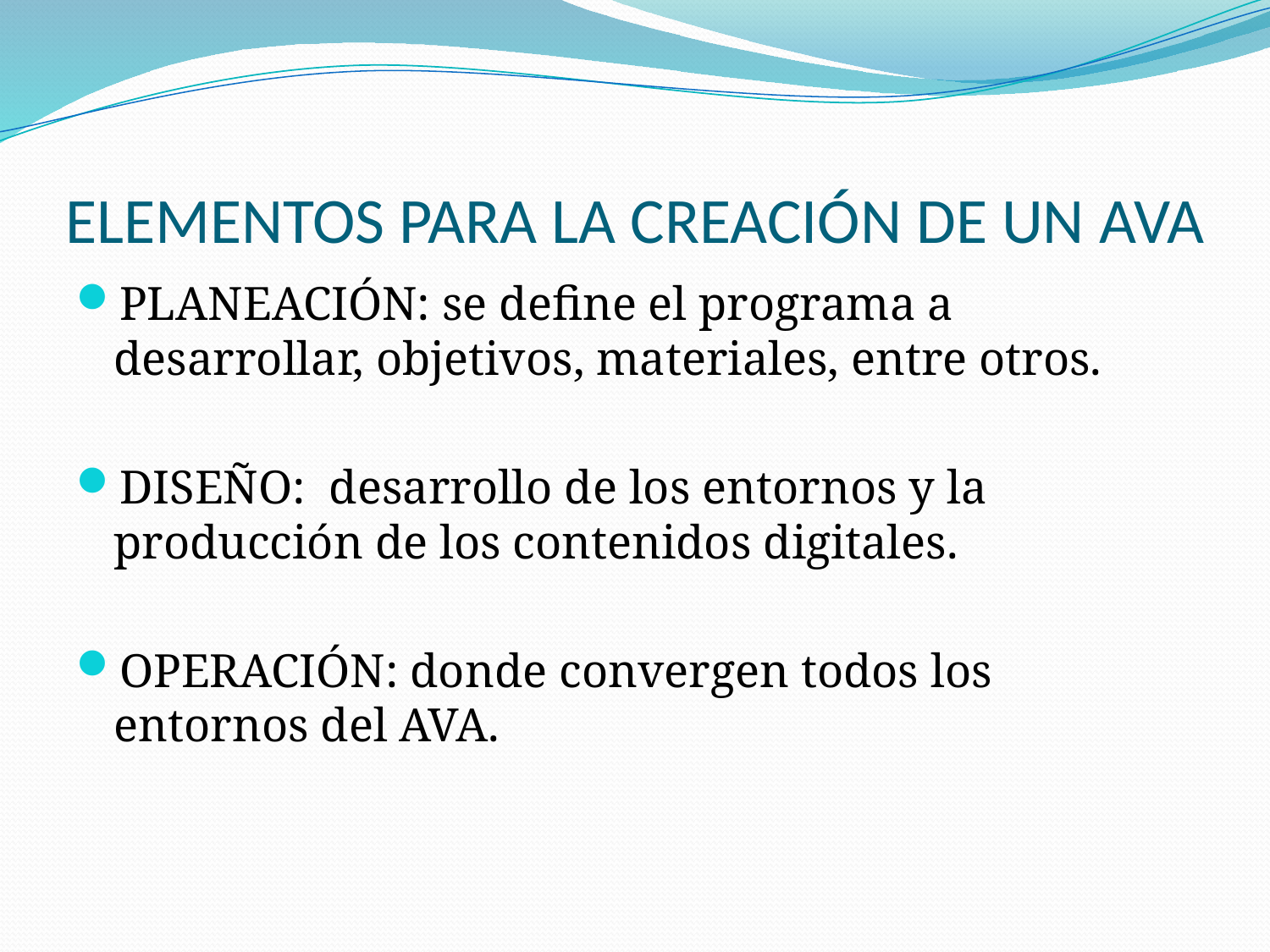

# ELEMENTOS PARA LA CREACIÓN DE UN AVA
PLANEACIÓN: se define el programa a desarrollar, objetivos, materiales, entre otros.

DISEÑO:  desarrollo de los entornos y la producción de los contenidos digitales.

OPERACIÓN: donde convergen todos los entornos del AVA.